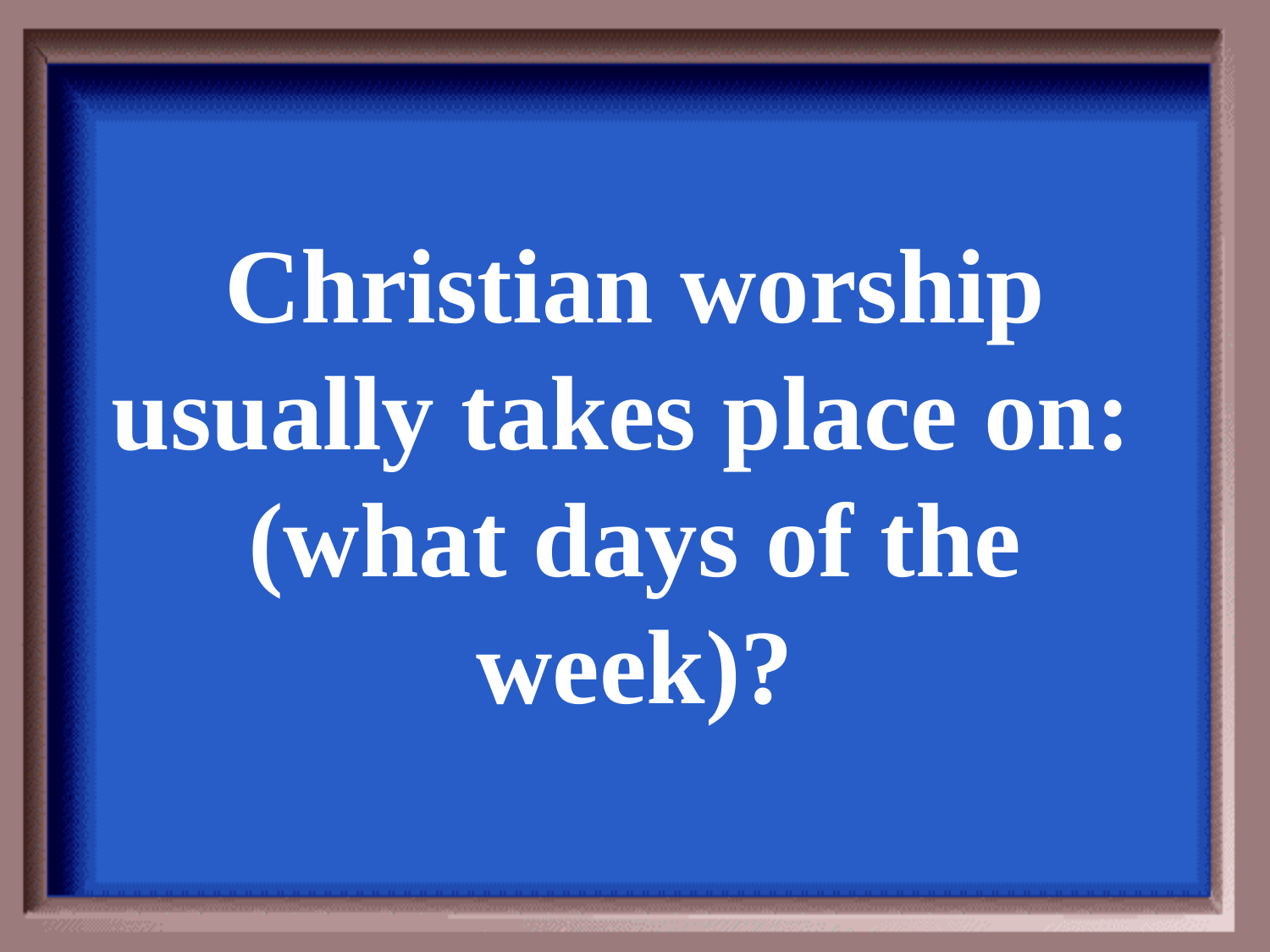

Christian worship usually takes place on:
(what days of the week)?